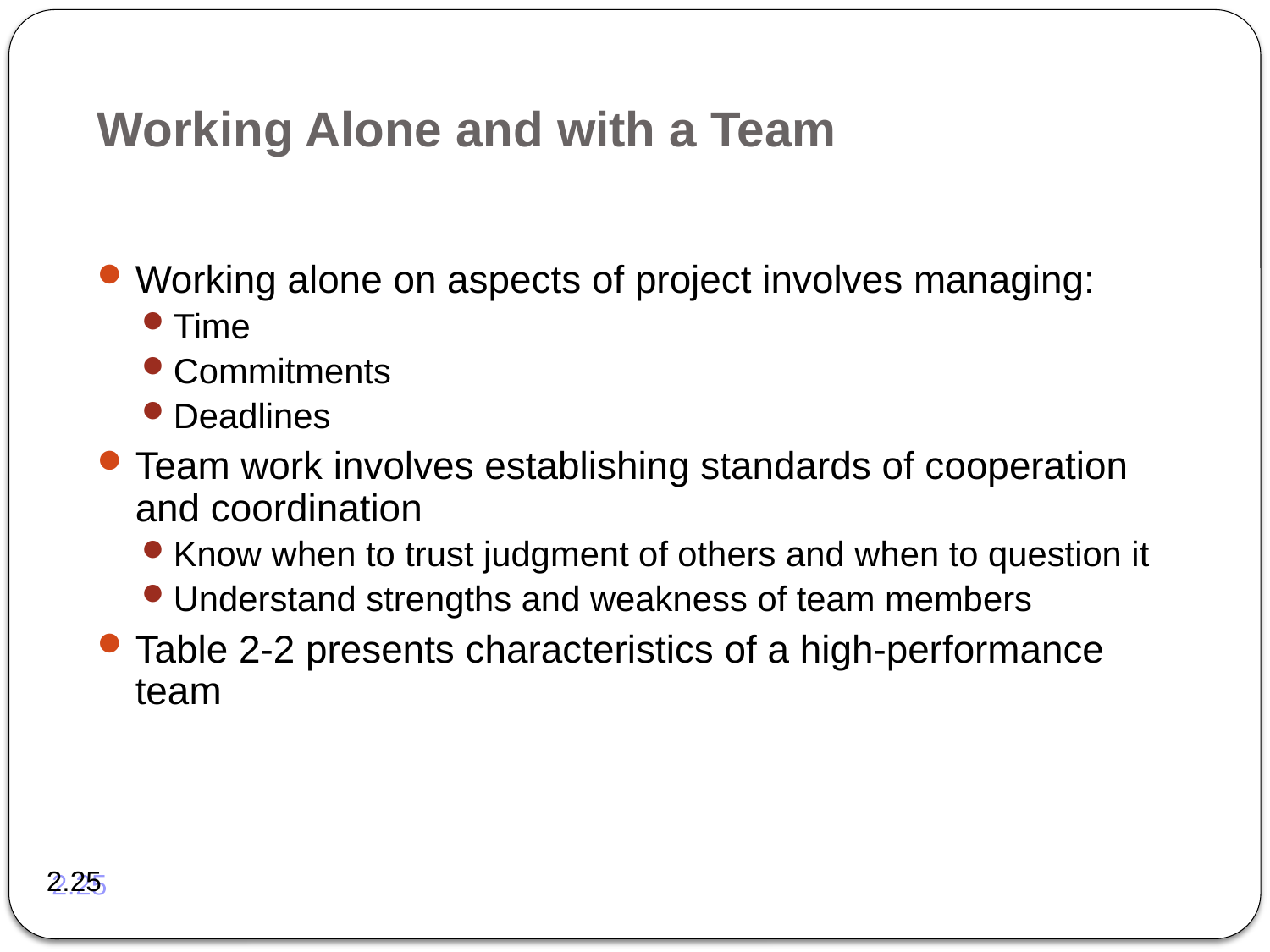

# Working Alone and with a Team
Working alone on aspects of project involves managing:
Time
Commitments
Deadlines
Team work involves establishing standards of cooperation and coordination
Know when to trust judgment of others and when to question it
Understand strengths and weakness of team members
Table 2-2 presents characteristics of a high-performance team
2.25